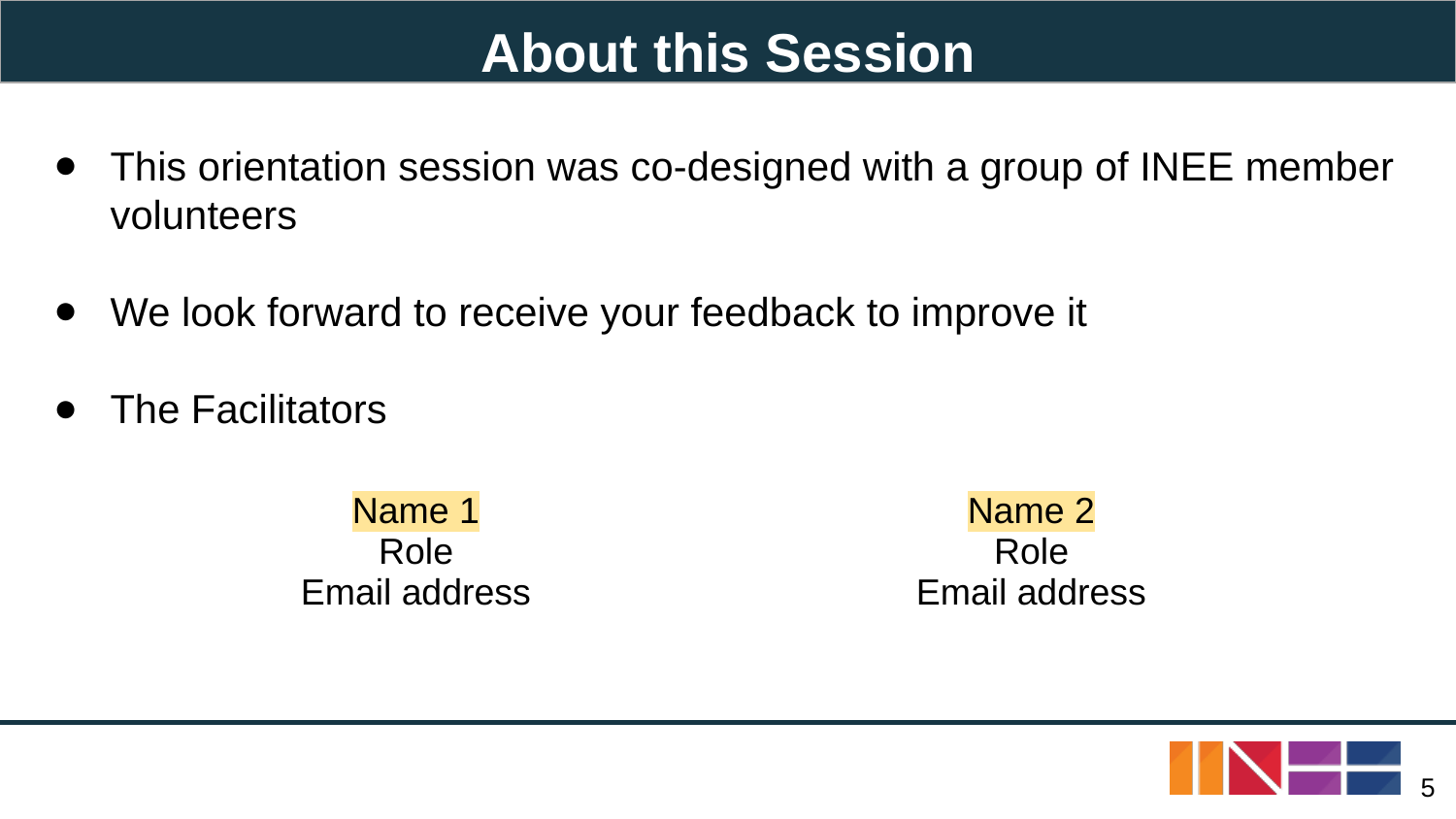

About this Session
This orientation session was co-designed with a group of INEE member volunteers

We look forward to receive your feedback to improve it

The Facilitators
| Name 1 Role Email address | Name 2 Role Email address |
| --- | --- |
5